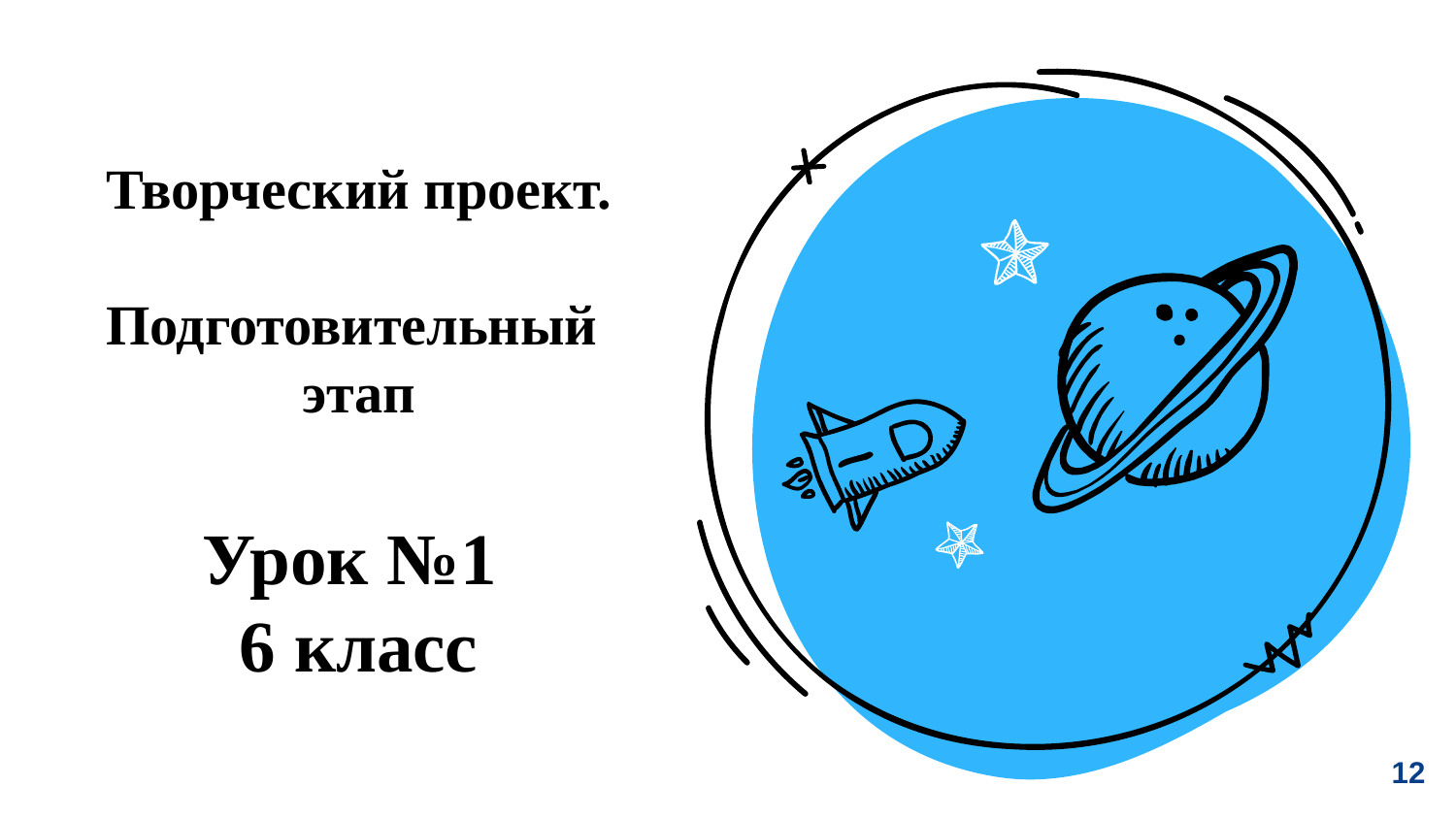

Творческий проект.

Подготовительный
этап

Урок №1
6 класс

12